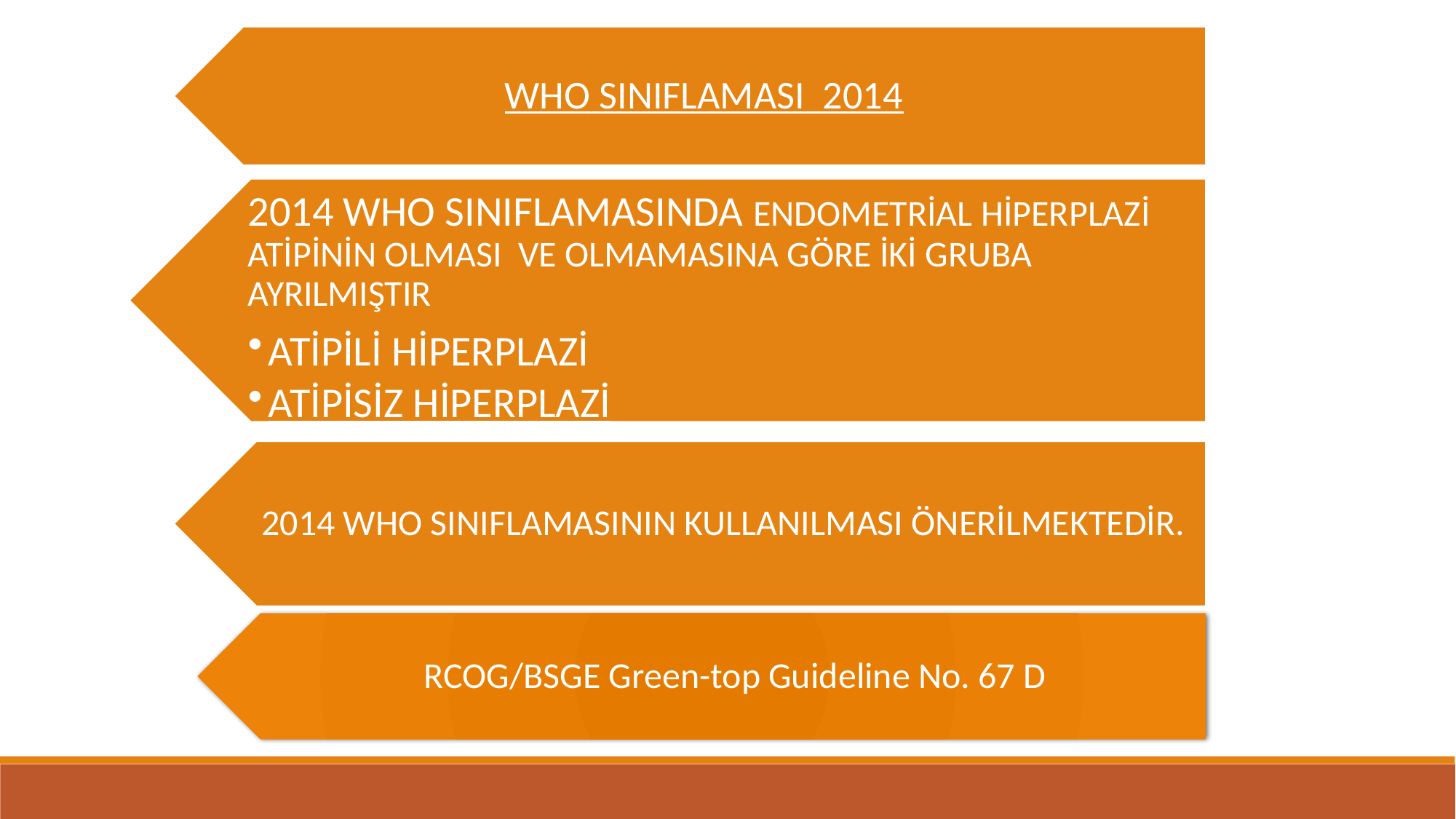

WHO SINIFLAMASI  2014

2014 WHO SINIFLAMASINDA ENDOMETRİAL HİPERPLAZİ ATİPİNİN OLMASI  VE OLMAMASINA GÖRE İKİ GRUBA AYRILMIŞTIR
ATİPİLİ HİPERPLAZİ
ATİPİSİZ HİPERPLAZİ

2014 WHO SINIFLAMASININ KULLANILMASI ÖNERİLMEKTEDİR.

RCOG/BSGE Green-top Guideline No. 67 D